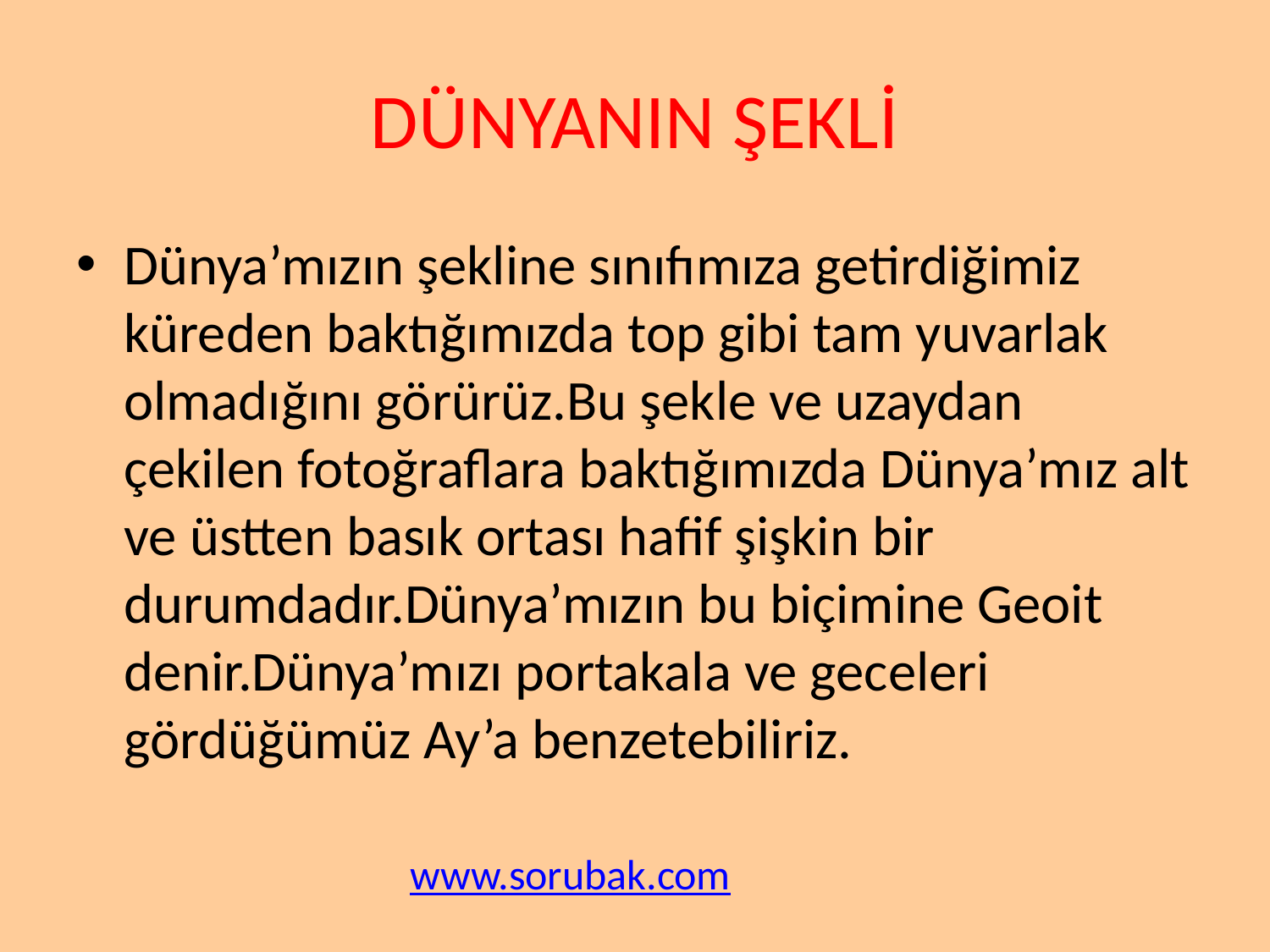

# DÜNYANIN ŞEKLİ
Dünya’mızın şekline sınıfımıza getirdiğimiz küreden baktığımızda top gibi tam yuvarlak olmadığını görürüz.Bu şekle ve uzaydan çekilen fotoğraflara baktığımızda Dünya’mız alt ve üstten basık ortası hafif şişkin bir durumdadır.Dünya’mızın bu biçimine Geoit denir.Dünya’mızı portakala ve geceleri gördüğümüz Ay’a benzetebiliriz.
www.sorubak.com